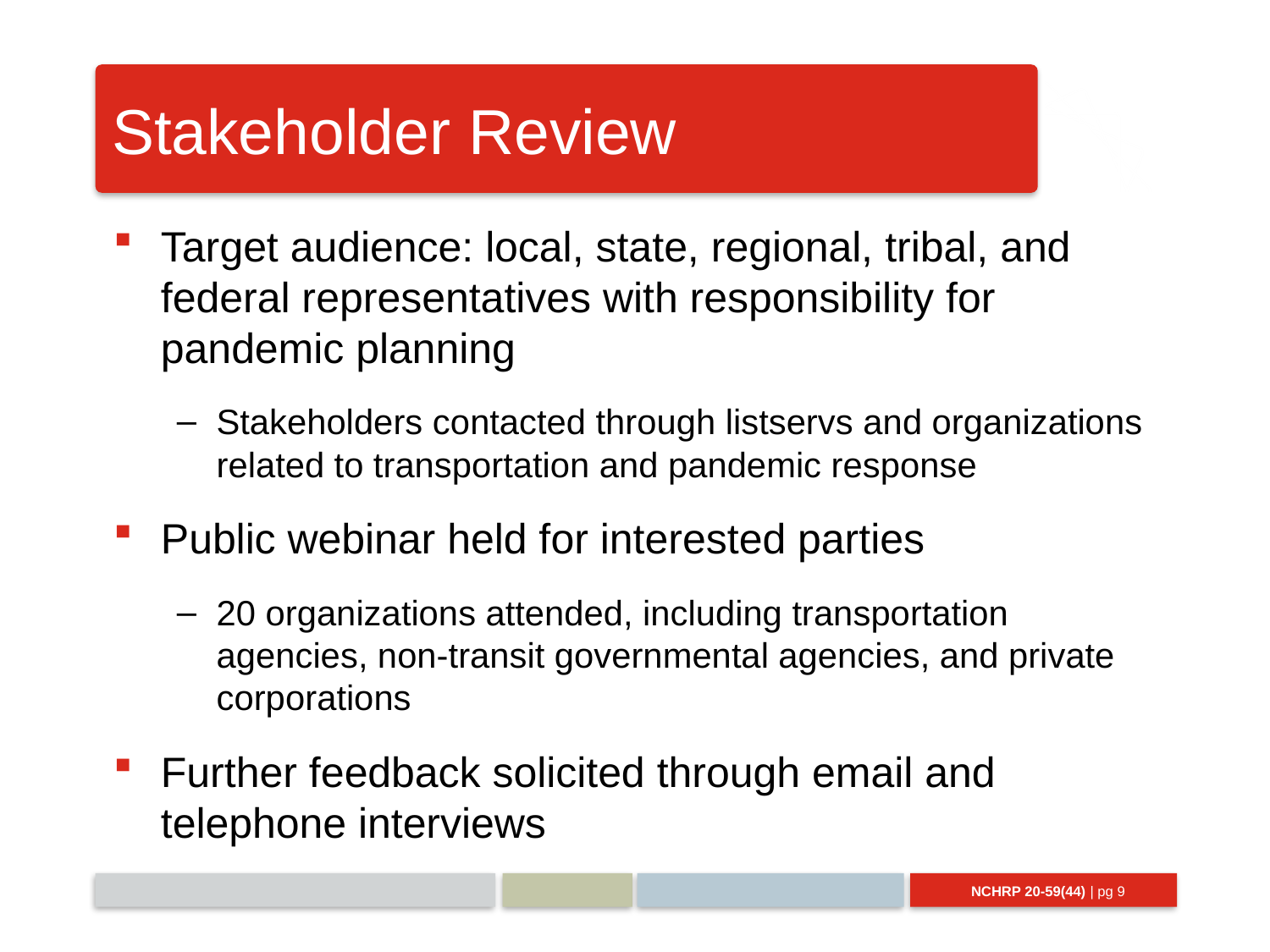

# Stakeholder Review
Target audience: local, state, regional, tribal, and federal representatives with responsibility for pandemic planning
Stakeholders contacted through listservs and organizations related to transportation and pandemic response
Public webinar held for interested parties
20 organizations attended, including transportation agencies, non-transit governmental agencies, and private corporations
Further feedback solicited through email and telephone interviews